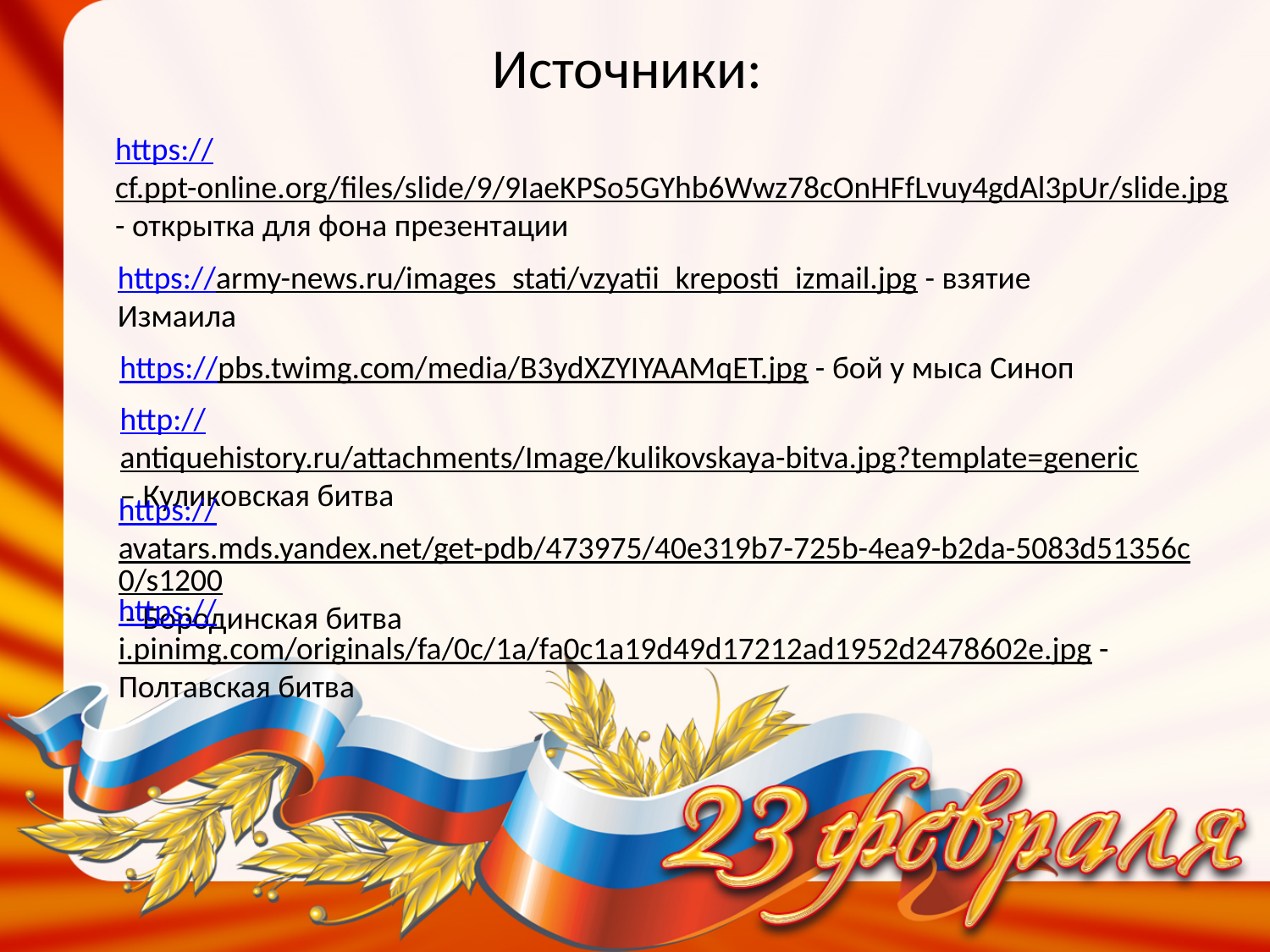

Источники:
https://cf.ppt-online.org/files/slide/9/9IaeKPSo5GYhb6Wwz78cOnHFfLvuy4gdAl3pUr/slide.jpg - открытка для фона презентации
https://army-news.ru/images_stati/vzyatii_kreposti_izmail.jpg - взятие Измаила
https://pbs.twimg.com/media/B3ydXZYIYAAMqET.jpg - бой у мыса Синоп
http://antiquehistory.ru/attachments/Image/kulikovskaya-bitva.jpg?template=generic – Куликовская битва
https://avatars.mds.yandex.net/get-pdb/473975/40e319b7-725b-4ea9-b2da-5083d51356c0/s1200 - Бородинская битва
https://i.pinimg.com/originals/fa/0c/1a/fa0c1a19d49d17212ad1952d2478602e.jpg - Полтавская битва